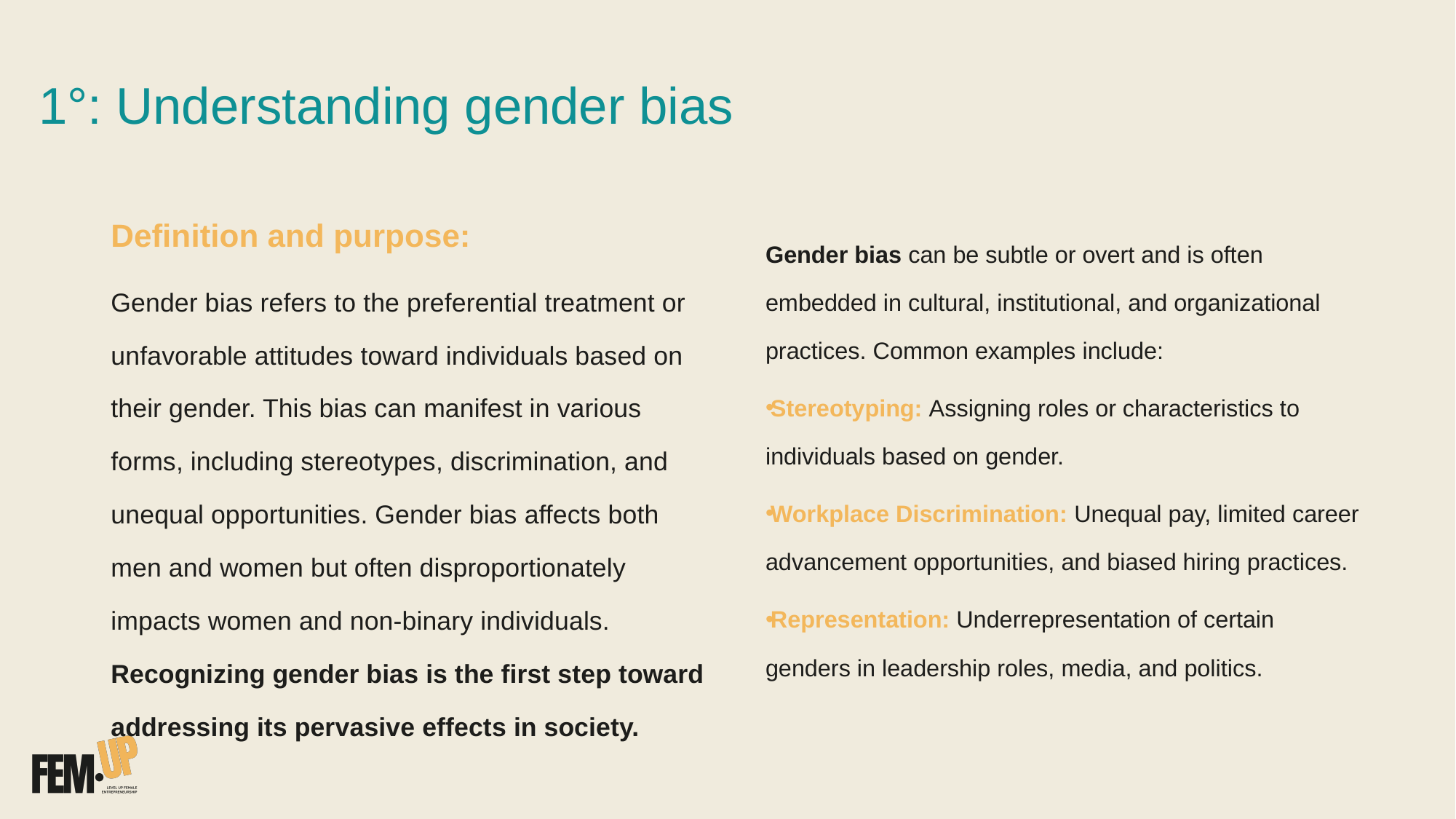

# 1°: Understanding gender bias
Definition and purpose:
Gender bias refers to the preferential treatment or unfavorable attitudes toward individuals based on their gender. This bias can manifest in various forms, including stereotypes, discrimination, and unequal opportunities. Gender bias affects both men and women but often disproportionately impacts women and non-binary individuals. Recognizing gender bias is the first step toward addressing its pervasive effects in society.

Gender bias can be subtle or overt and is often embedded in cultural, institutional, and organizational practices. Common examples include:
Stereotyping: Assigning roles or characteristics to individuals based on gender.
Workplace Discrimination: Unequal pay, limited career advancement opportunities, and biased hiring practices.
Representation: Underrepresentation of certain genders in leadership roles, media, and politics.